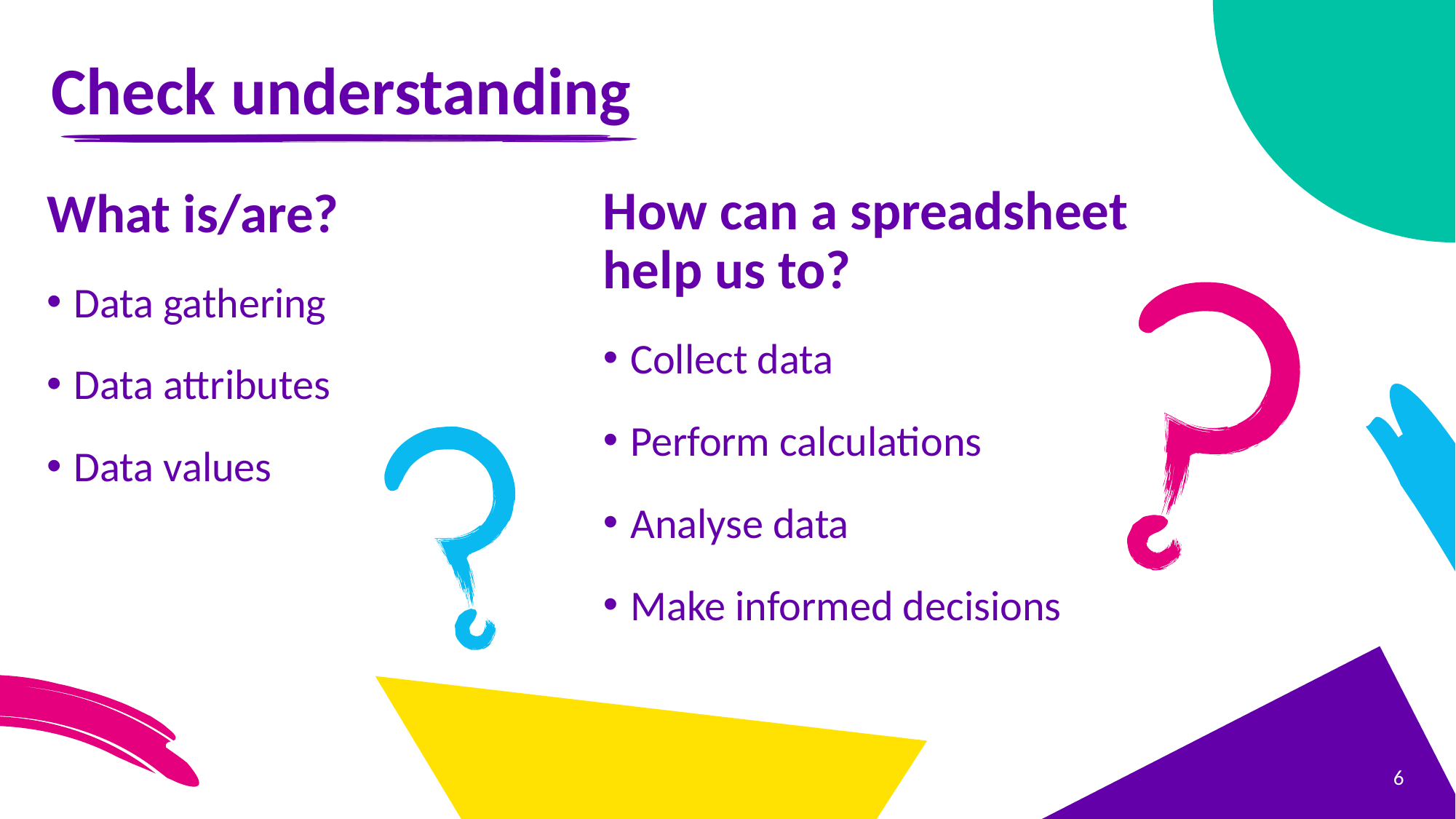

# Check understanding
How can a spreadsheet help us to?
Collect data
Perform calculations
Analyse data
Make informed decisions
What is/are?
Data gathering
Data attributes
Data values

6